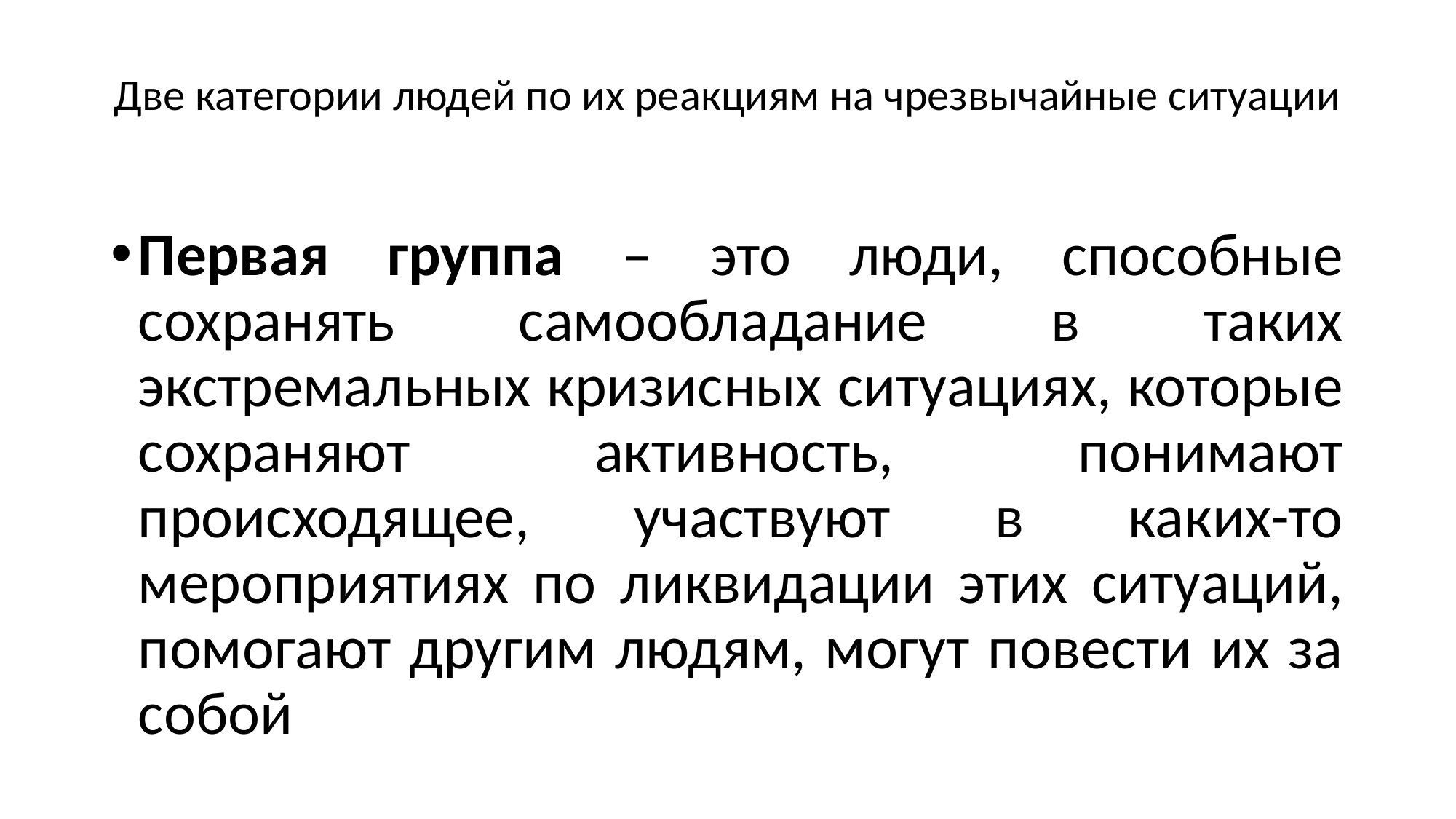

# Две категории людей по их реакциям на чрезвычайные ситуации
Первая группа – это люди, способные сохранять самообладание в таких экстремальных кризисных ситуациях, которые сохраняют активность, понимают происходящее, участвуют в каких-то мероприятиях по ликвидации этих ситуаций, помогают другим людям, могут повести их за собой